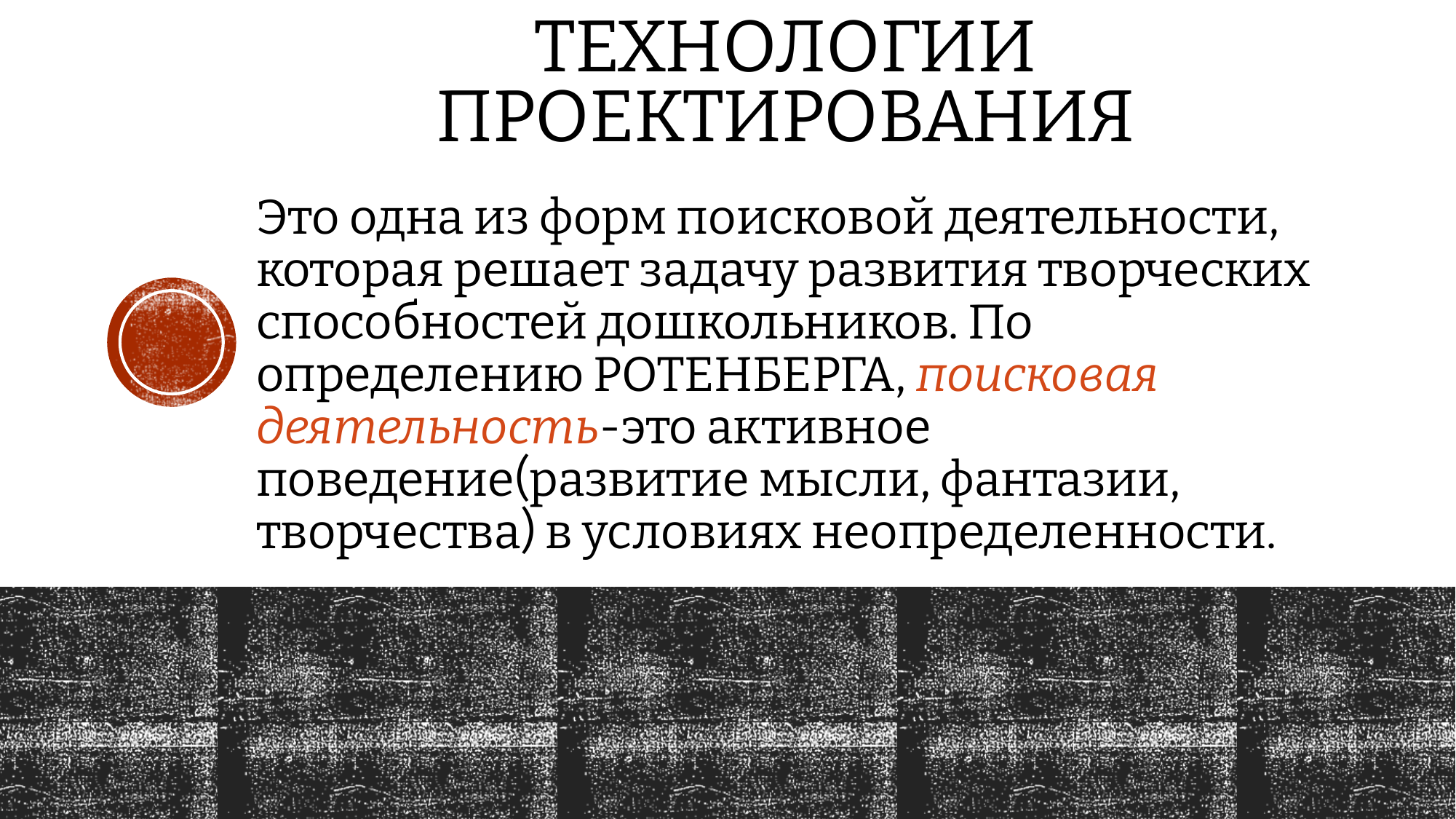

# Технологии проектирования
Это одна из форм поисковой деятельности, которая решает задачу развития творческих способностей дошкольников. По определению РОТЕНБЕРГА, поисковая деятельность-это активное поведение(развитие мысли, фантазии, творчества) в условиях неопределенности.